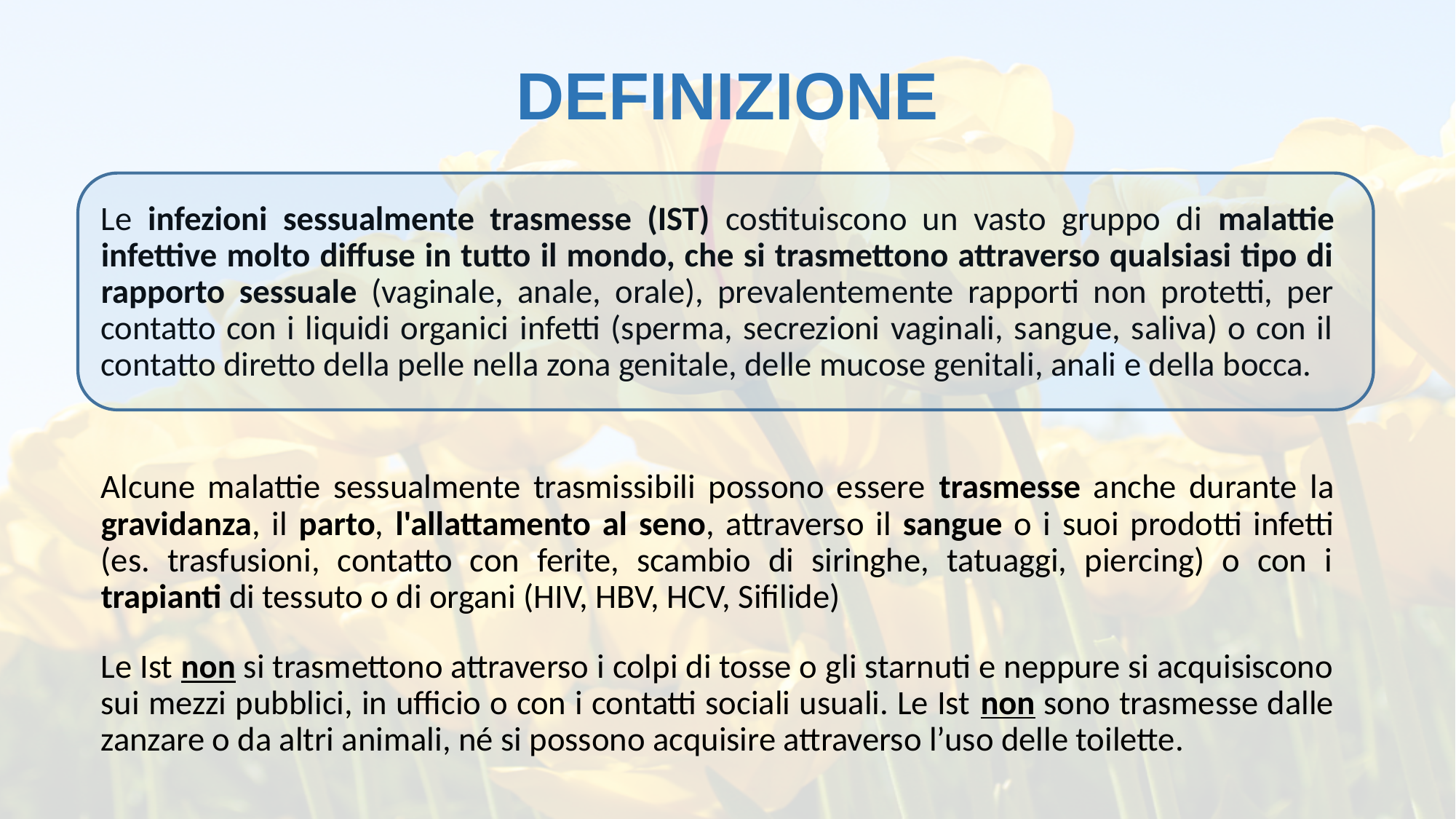

# DEFINIZIONE

Le infezioni sessualmente trasmesse (IST) costituiscono un vasto gruppo di malattie infettive molto diffuse in tutto il mondo, che si trasmettono attraverso qualsiasi tipo di rapporto sessuale (vaginale, anale, orale), prevalentemente rapporti non protetti, per contatto con i liquidi organici infetti (sperma, secrezioni vaginali, sangue, saliva) o con il contatto diretto della pelle nella zona genitale, delle mucose genitali, anali e della bocca.

Alcune malattie sessualmente trasmissibili possono essere trasmesse anche durante la gravidanza, il parto, l'allattamento al seno, attraverso il sangue o i suoi prodotti infetti (es. trasfusioni, contatto con ferite, scambio di siringhe, tatuaggi, piercing) o con i trapianti di tessuto o di organi (HIV, HBV, HCV, Sifilide)

Le Ist non si trasmettono attraverso i colpi di tosse o gli starnuti e neppure si acquisiscono sui mezzi pubblici, in ufficio o con i contatti sociali usuali. Le Ist non sono trasmesse dalle zanzare o da altri animali, né si possono acquisire attraverso l’uso delle toilette.